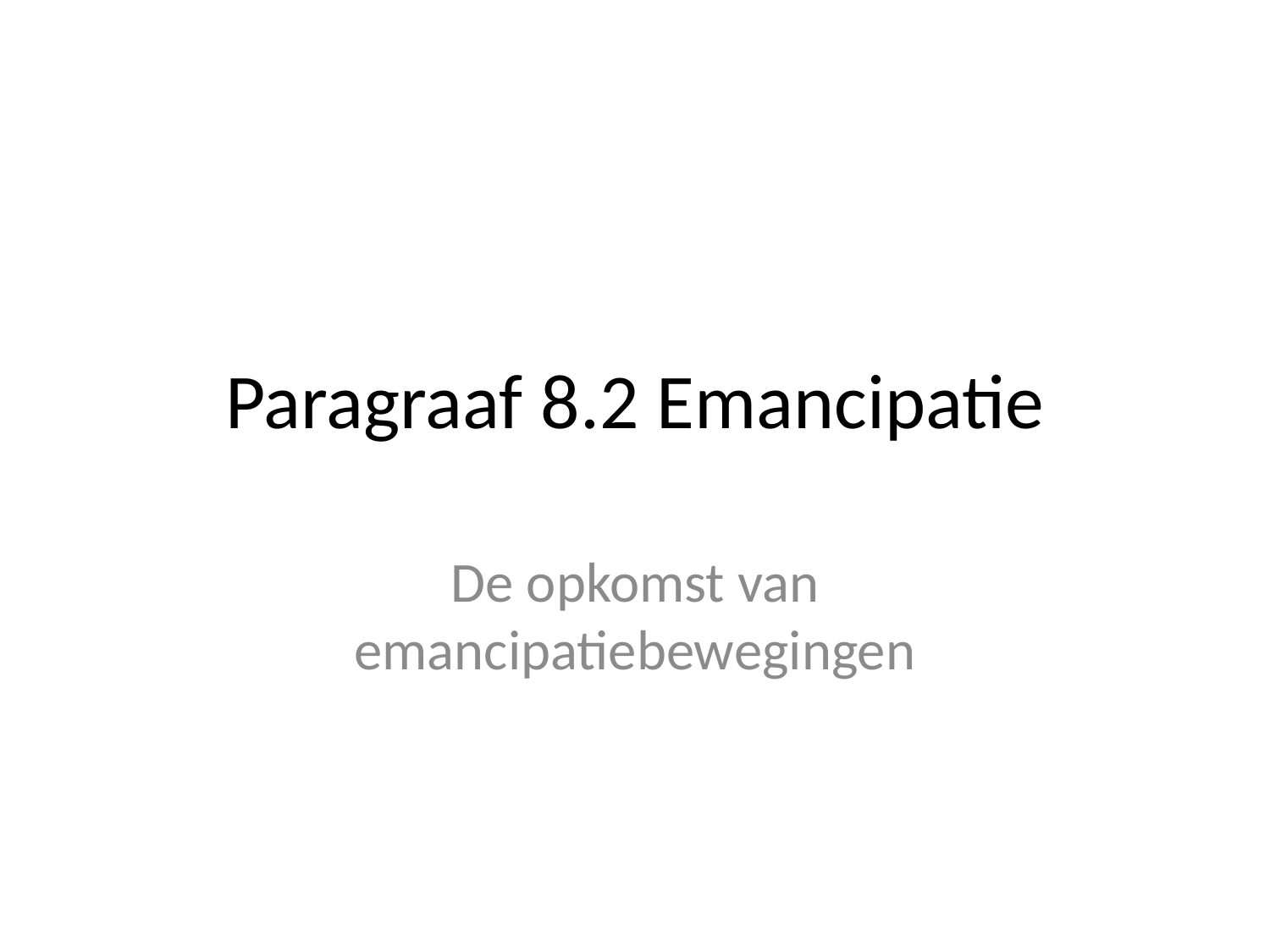

# Paragraaf 8.2 Emancipatie
De opkomst van emancipatiebewegingen